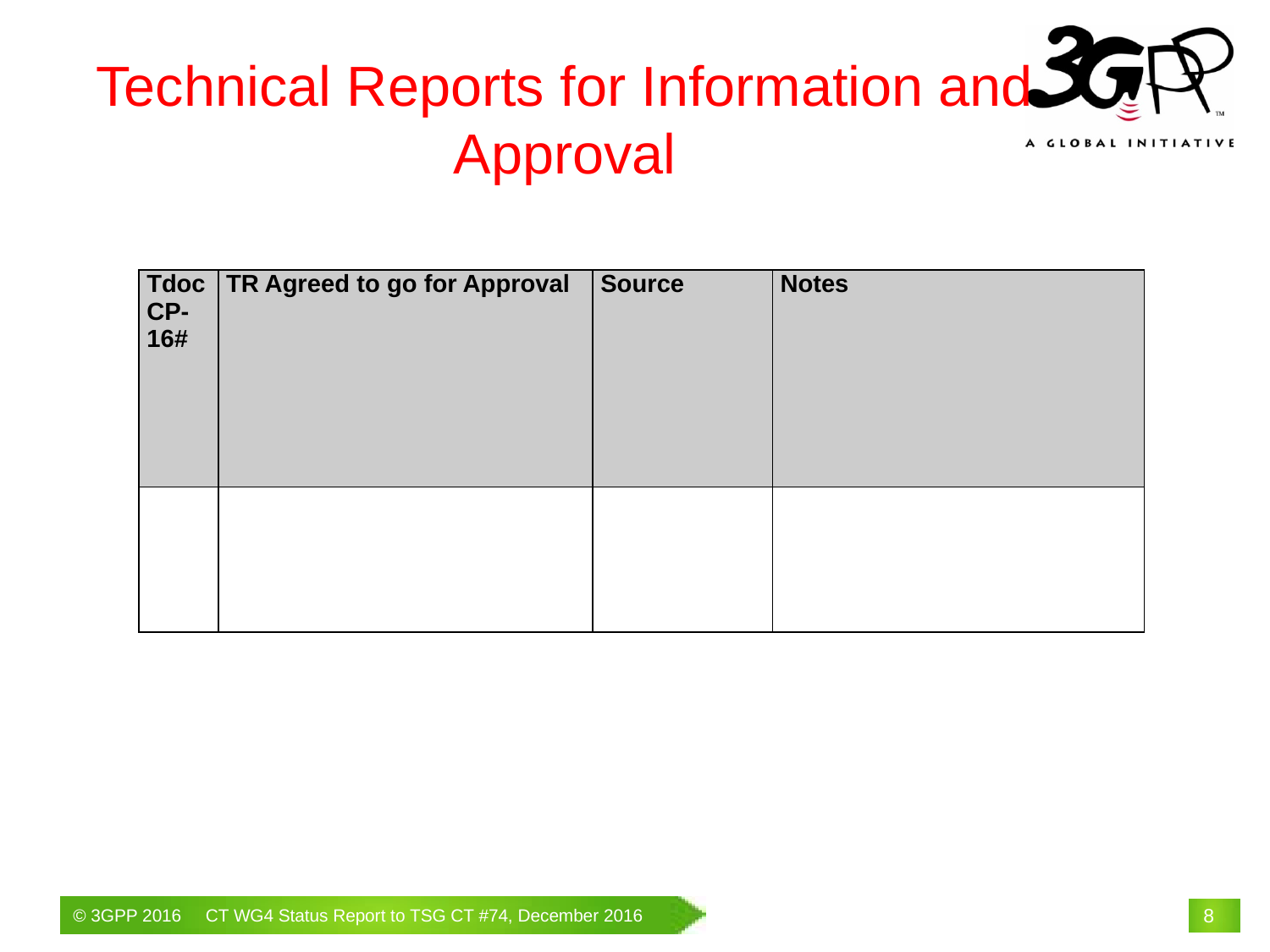

# Technical Reports for Information and Approval

| Tdoc CP-16# | TR Agreed to go for Approval | Source | Notes |
| --- | --- | --- | --- |
|  |  |  |  |